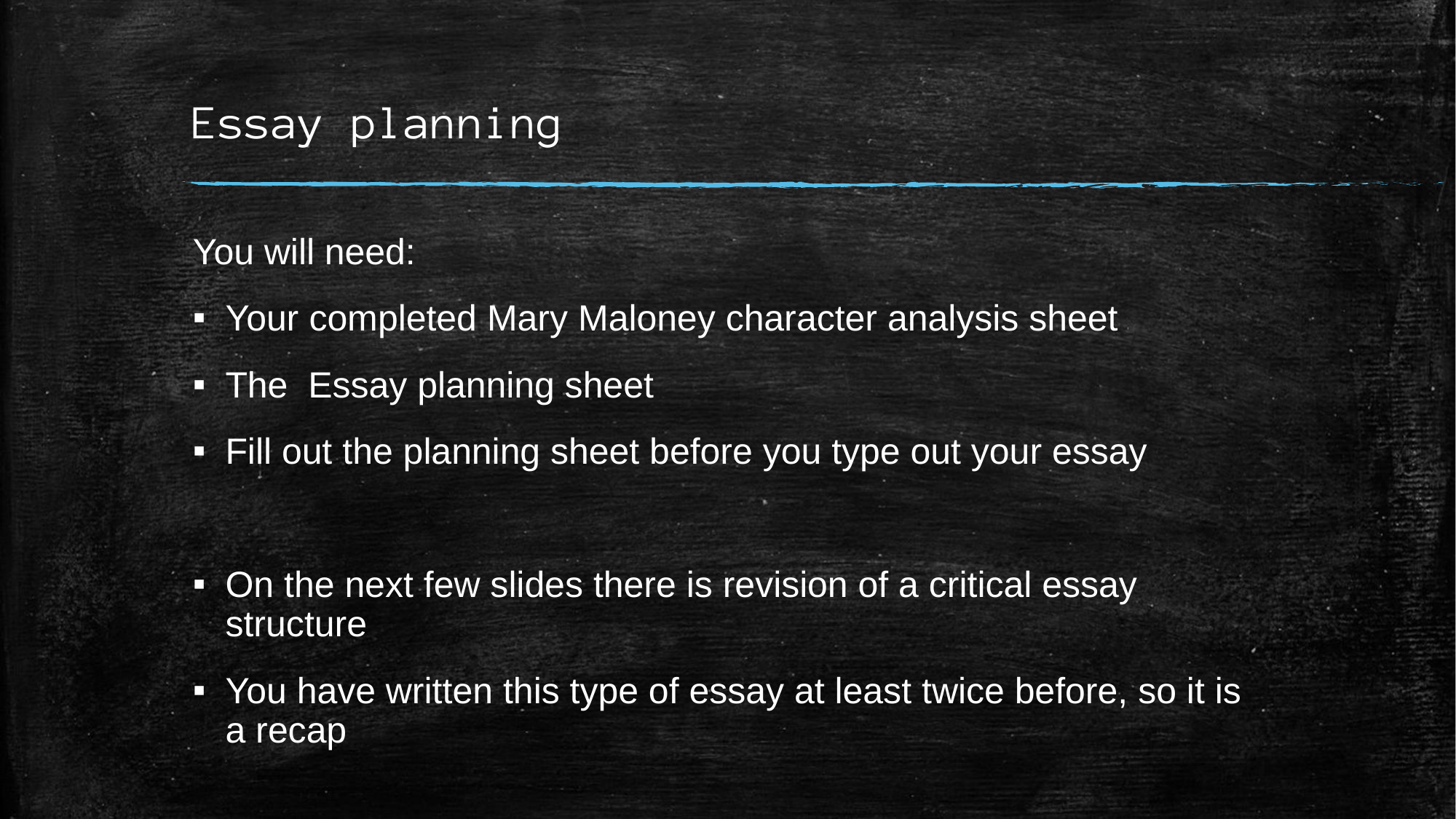

# Essay planning
You will need:
Your completed Mary Maloney character analysis sheet
The  Essay planning sheet
Fill out the planning sheet before you type out your essay

On the next few slides there is revision of a critical essay structure
You have written this type of essay at least twice before, so it is a recap